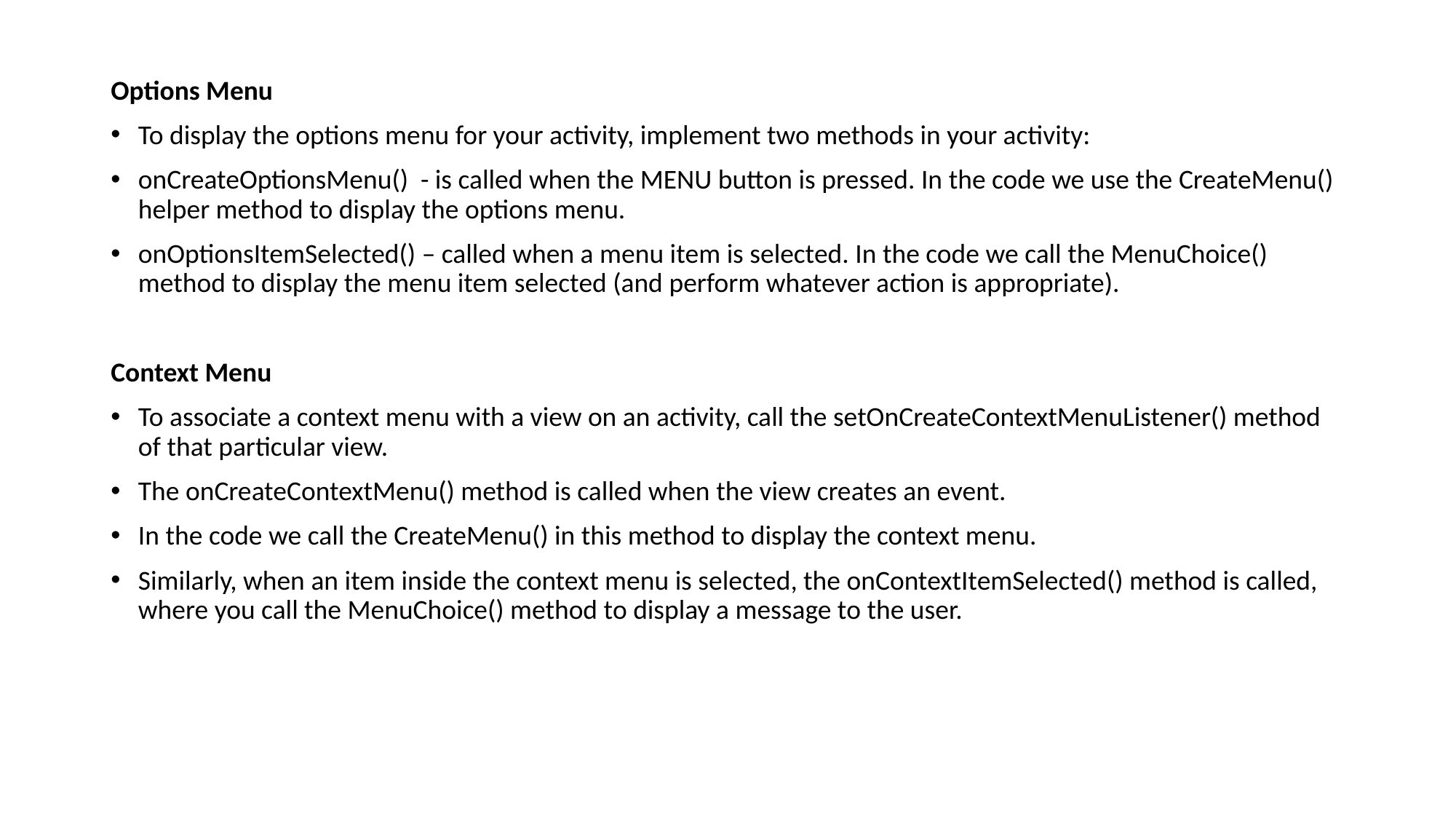

Options Menu
To display the options menu for your activity, implement two methods in your activity:
onCreateOptionsMenu()  - is called when the MENU button is pressed. In the code we use the CreateMenu() helper method to display the options menu.
onOptionsItemSelected() – called when a menu item is selected. In the code we call the MenuChoice() method to display the menu item selected (and perform whatever action is appropriate).

Context Menu
To associate a context menu with a view on an activity, call the setOnCreateContextMenuListener() method of that particular view.
The onCreateContextMenu() method is called when the view creates an event.
In the code we call the CreateMenu() in this method to display the context menu.
Similarly, when an item inside the context menu is selected, the onContextItemSelected() method is called, where you call the MenuChoice() method to display a message to the user.